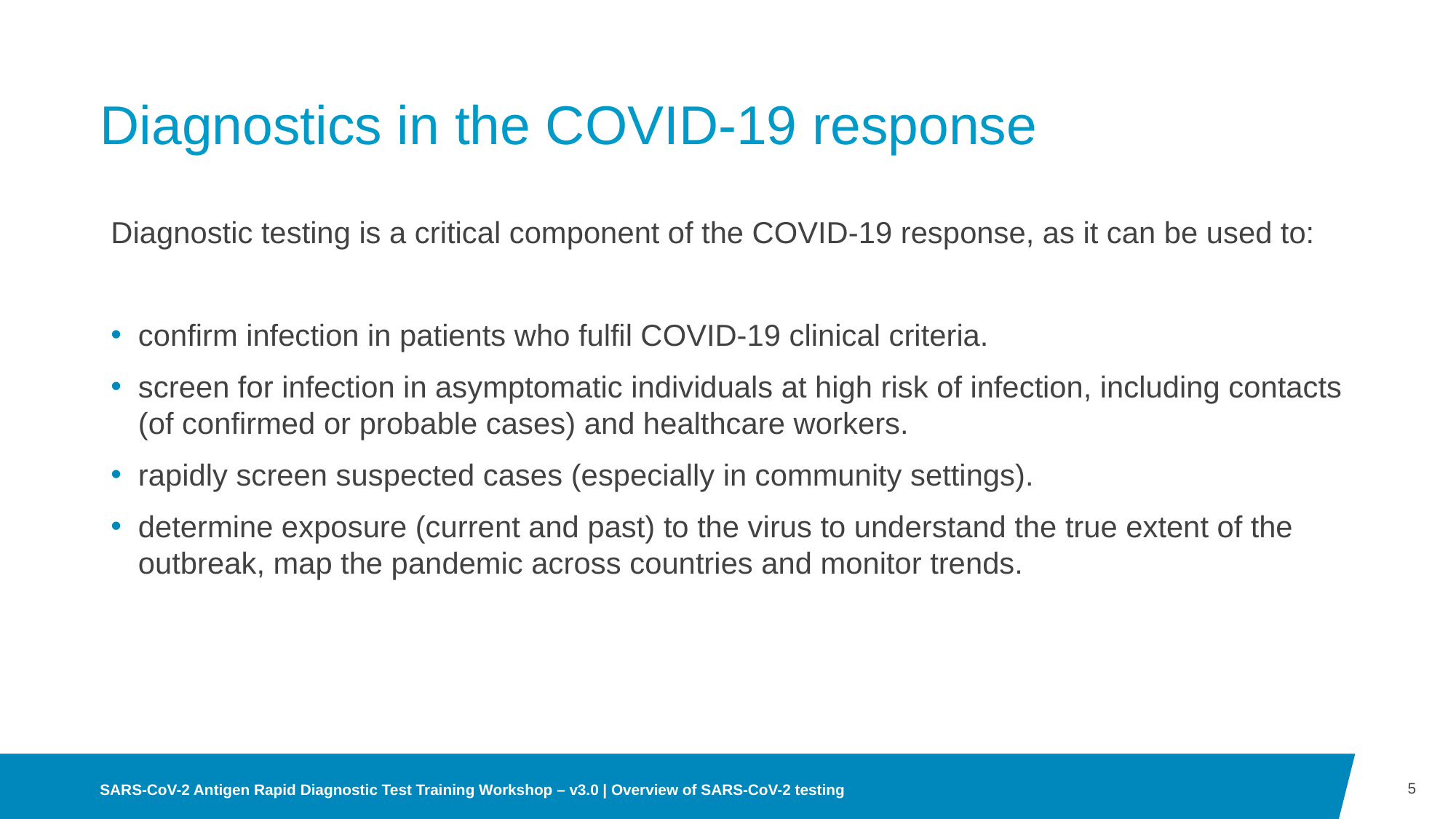

# Diagnostics in the COVID-19 response
Diagnostic testing is a critical component of the COVID-19 response, as it can be used to:

confirm infection in patients who fulfil COVID-19 clinical criteria.
screen for infection in asymptomatic individuals at high risk of infection, including contacts (of confirmed or probable cases) and healthcare workers.
rapidly screen suspected cases (especially in community settings).
determine exposure (current and past) to the virus to understand the true extent of the outbreak, map the pandemic across countries and monitor trends.

5
SARS-CoV-2 Antigen Rapid Diagnostic Test Training Workshop – v3.0 | Overview of SARS-CoV-2 testing